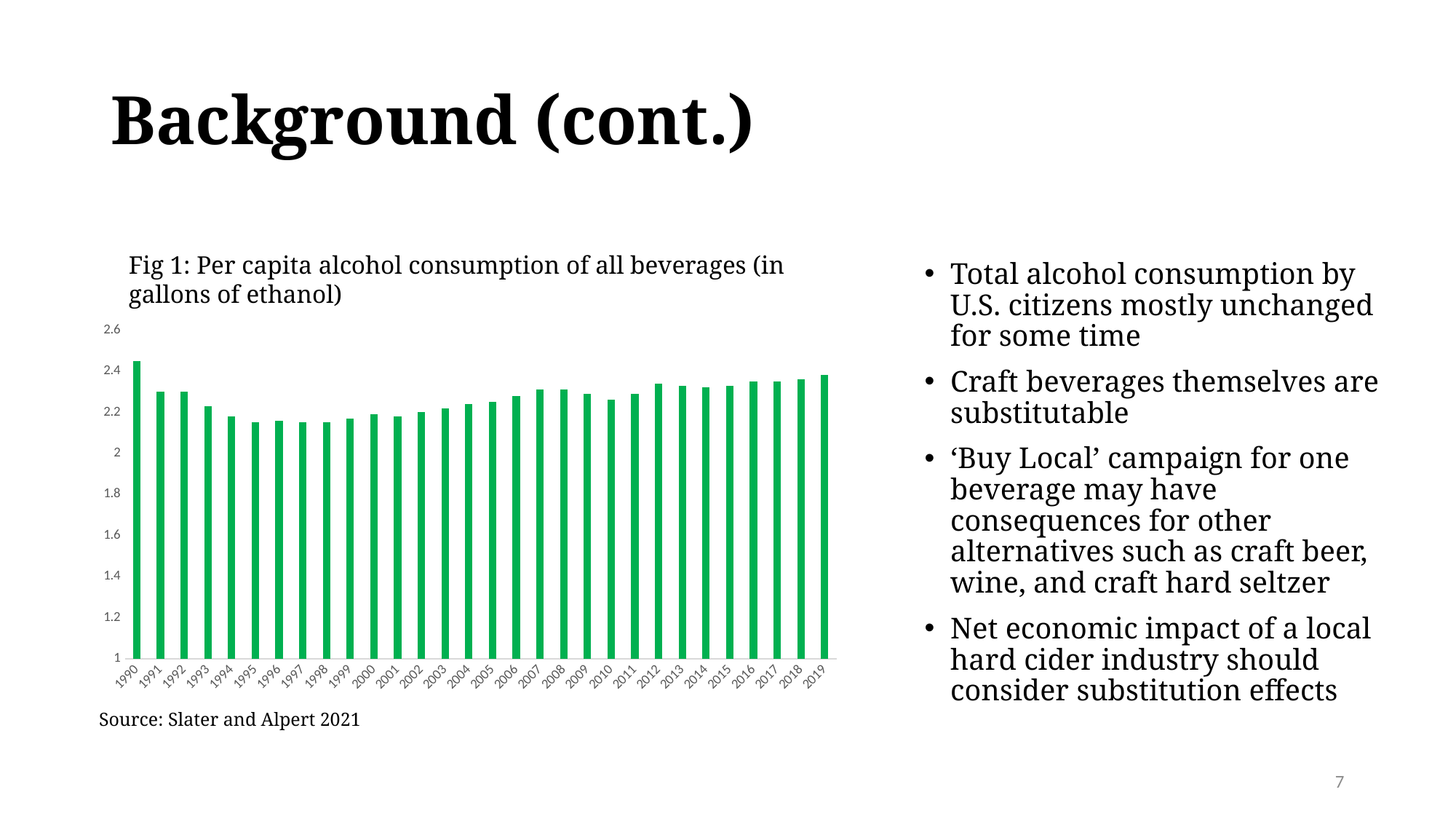

# Background (cont.)
Fig 1: Per capita alcohol consumption of all beverages (in gallons of ethanol)
Total alcohol consumption by U.S. citizens mostly unchanged for some time
Craft beverages themselves are substitutable
‘Buy Local’ campaign for one beverage may have consequences for other alternatives such as craft beer, wine, and craft hard seltzer
Net economic impact of a local hard cider industry should consider substitution effects

### Chart

| Category | Per capita alcohol consumption of all beverages (in gallons of ethanol) |
|---|---|
| 1990 | 2.45 |
| 1991 | 2.3 |
| 1992 | 2.3 |
| 1993 | 2.23 |
| 1994 | 2.18 |
| 1995 | 2.15 |
| 1996 | 2.16 |
| 1997 | 2.15 |
| 1998 | 2.15 |
| 1999 | 2.17 |
| 2000 | 2.19 |
| 2001 | 2.18 |
| 2002 | 2.2 |
| 2003 | 2.22 |
| 2004 | 2.24 |
| 2005 | 2.25 |
| 2006 | 2.28 |
| 2007 | 2.31 |
| 2008 | 2.31 |
| 2009 | 2.29 |
| 2010 | 2.26 |
| 2011 | 2.29 |
| 2012 | 2.34 |
| 2013 | 2.33 |
| 2014 | 2.32 |
| 2015 | 2.33 |
| 2016 | 2.35 |
| 2017 | 2.35 |
| 2018 | 2.36 |
| 2019 | 2.38 |
Source: Slater and Alpert 2021
7